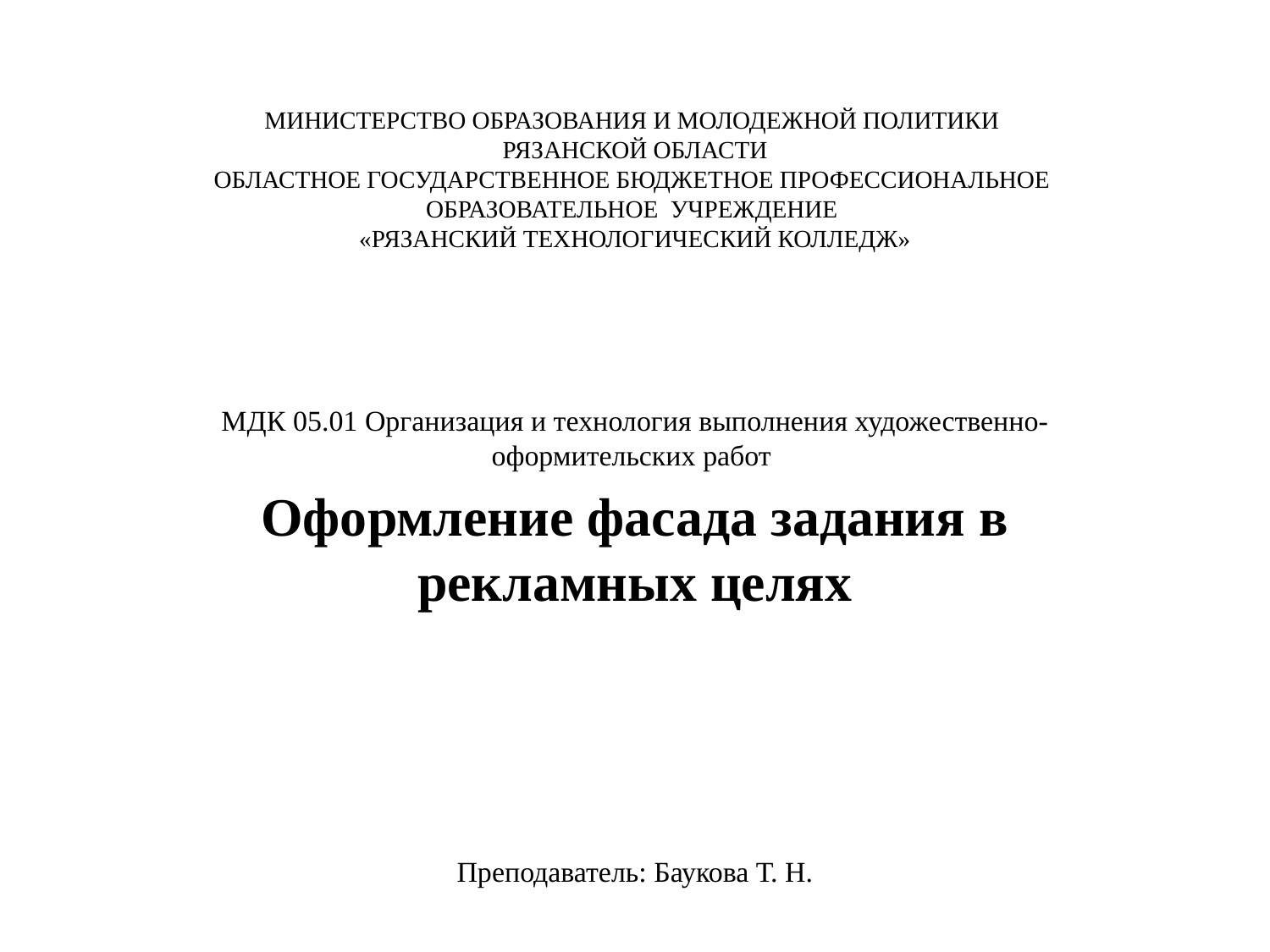

# МИНИСТЕРСТВО ОБРАЗОВАНИЯ И МОЛОДЕЖНОЙ ПОЛИТИКИ РЯЗАНСКОЙ ОБЛАСТИ ОБЛАСТНОЕ ГОСУДАРСТВЕННОЕ БЮДЖЕТНОЕ ПРОФЕССИОНАЛЬНОЕ ОБРАЗОВАТЕЛЬНОЕ  УЧРЕЖДЕНИЕ «РЯЗАНСКИЙ ТЕХНОЛОГИЧЕСКИЙ КОЛЛЕДЖ»
МДК 05.01 Организация и технология выполнения художественно-оформительских работ
Оформление фасада задания в рекламных целях

Преподаватель: Баукова Т. Н.